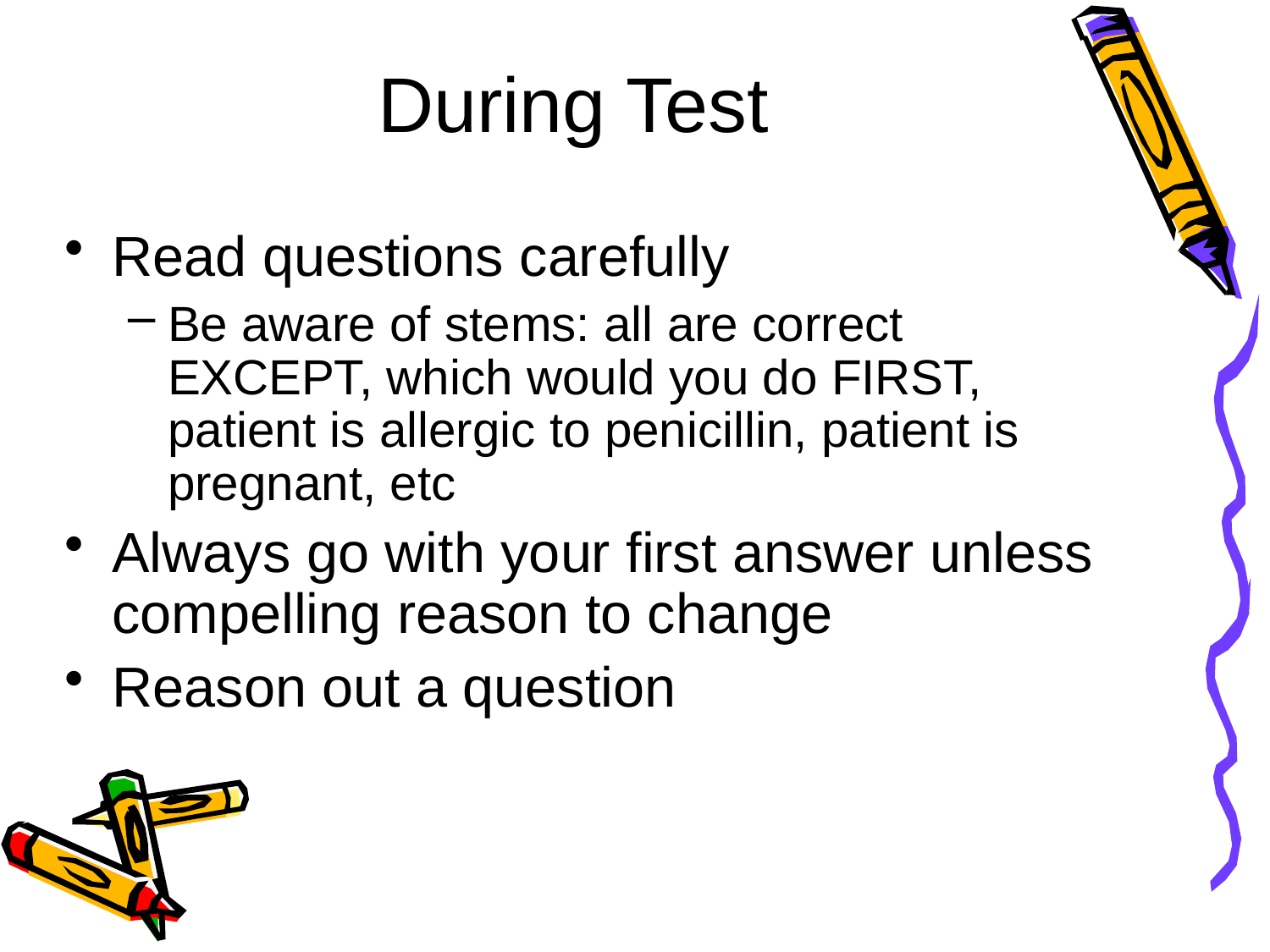

# During Test

Read questions carefully
Be aware of stems: all are correct  EXCEPT, which would you do FIRST, patient is allergic to penicillin, patient is pregnant, etc
Always go with your first answer unless compelling reason to change
Reason out a question